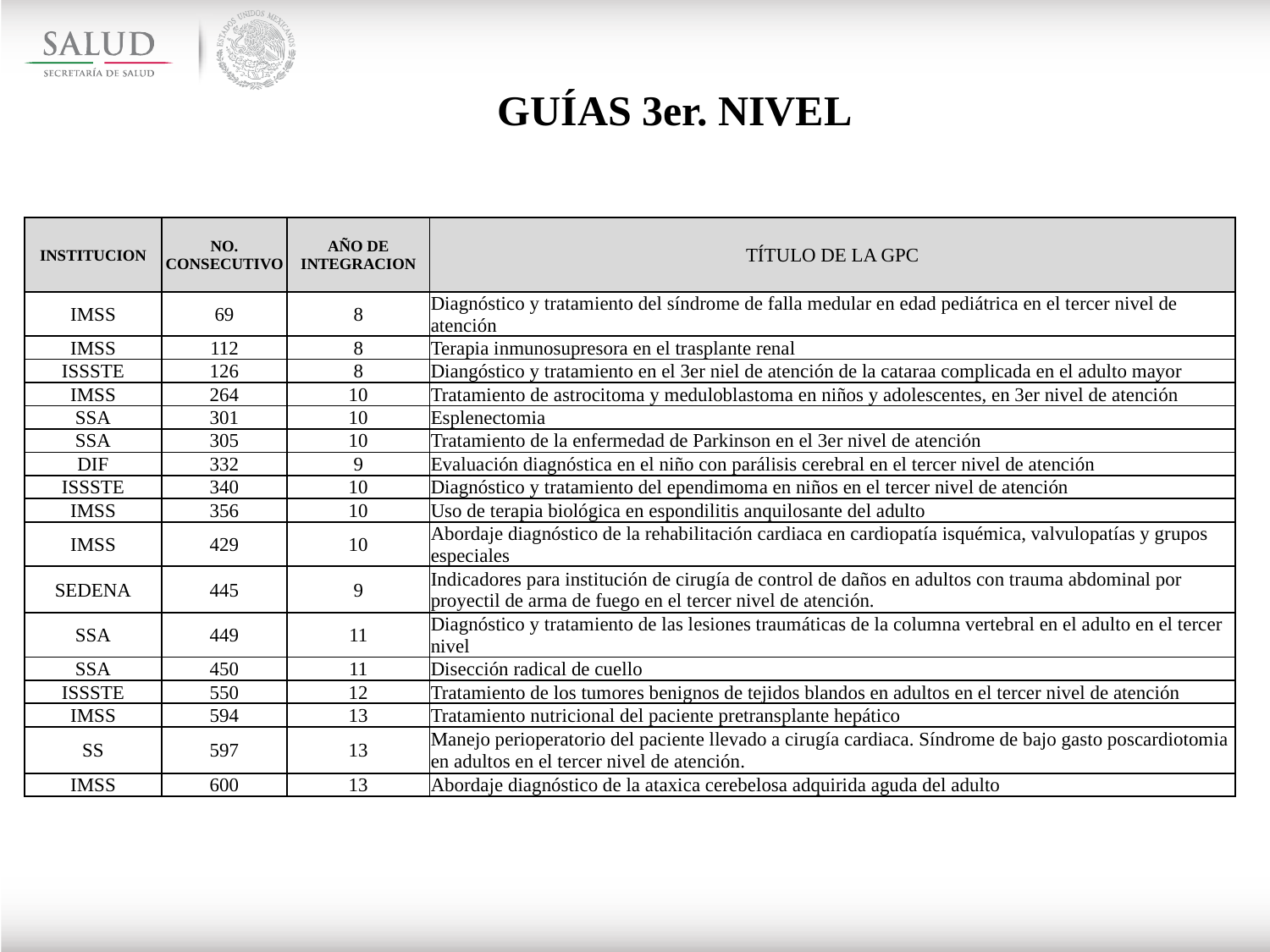

GUÍAS 3er. NIVEL
| INSTITUCION | NO. CONSECUTIVO | AÑO DE INTEGRACION | TÍTULO DE LA GPC |
| --- | --- | --- | --- |
| IMSS | 69 | 8 | Diagnóstico y tratamiento del síndrome de falla medular en edad pediátrica en el tercer nivel de atención |
| IMSS | 112 | 8 | Terapia inmunosupresora en el trasplante renal |
| ISSSTE | 126 | 8 | Diangóstico y tratamiento en el 3er niel de atención de la cataraa complicada en el adulto mayor |
| IMSS | 264 | 10 | Tratamiento de astrocitoma y meduloblastoma en niños y adolescentes, en 3er nivel de atención |
| SSA | 301 | 10 | Esplenectomia |
| SSA | 305 | 10 | Tratamiento de la enfermedad de Parkinson en el 3er nivel de atención |
| DIF | 332 | 9 | Evaluación diagnóstica en el niño con parálisis cerebral en el tercer nivel de atención |
| ISSSTE | 340 | 10 | Diagnóstico y tratamiento del ependimoma en niños en el tercer nivel de atención |
| IMSS | 356 | 10 | Uso de terapia biológica en espondilitis anquilosante del adulto |
| IMSS | 429 | 10 | Abordaje diagnóstico de la rehabilitación cardiaca en cardiopatía isquémica, valvulopatías y grupos especiales |
| SEDENA | 445 | 9 | Indicadores para institución de cirugía de control de daños en adultos con trauma abdominal por proyectil de arma de fuego en el tercer nivel de atención. |
| SSA | 449 | 11 | Diagnóstico y tratamiento de las lesiones traumáticas de la columna vertebral en el adulto en el tercer nivel |
| SSA | 450 | 11 | Disección radical de cuello |
| ISSSTE | 550 | 12 | Tratamiento de los tumores benignos de tejidos blandos en adultos en el tercer nivel de atención |
| IMSS | 594 | 13 | Tratamiento nutricional del paciente pretransplante hepático |
| SS | 597 | 13 | Manejo perioperatorio del paciente llevado a cirugía cardiaca. Síndrome de bajo gasto poscardiotomia en adultos en el tercer nivel de atención. |
| IMSS | 600 | 13 | Abordaje diagnóstico de la ataxica cerebelosa adquirida aguda del adulto |